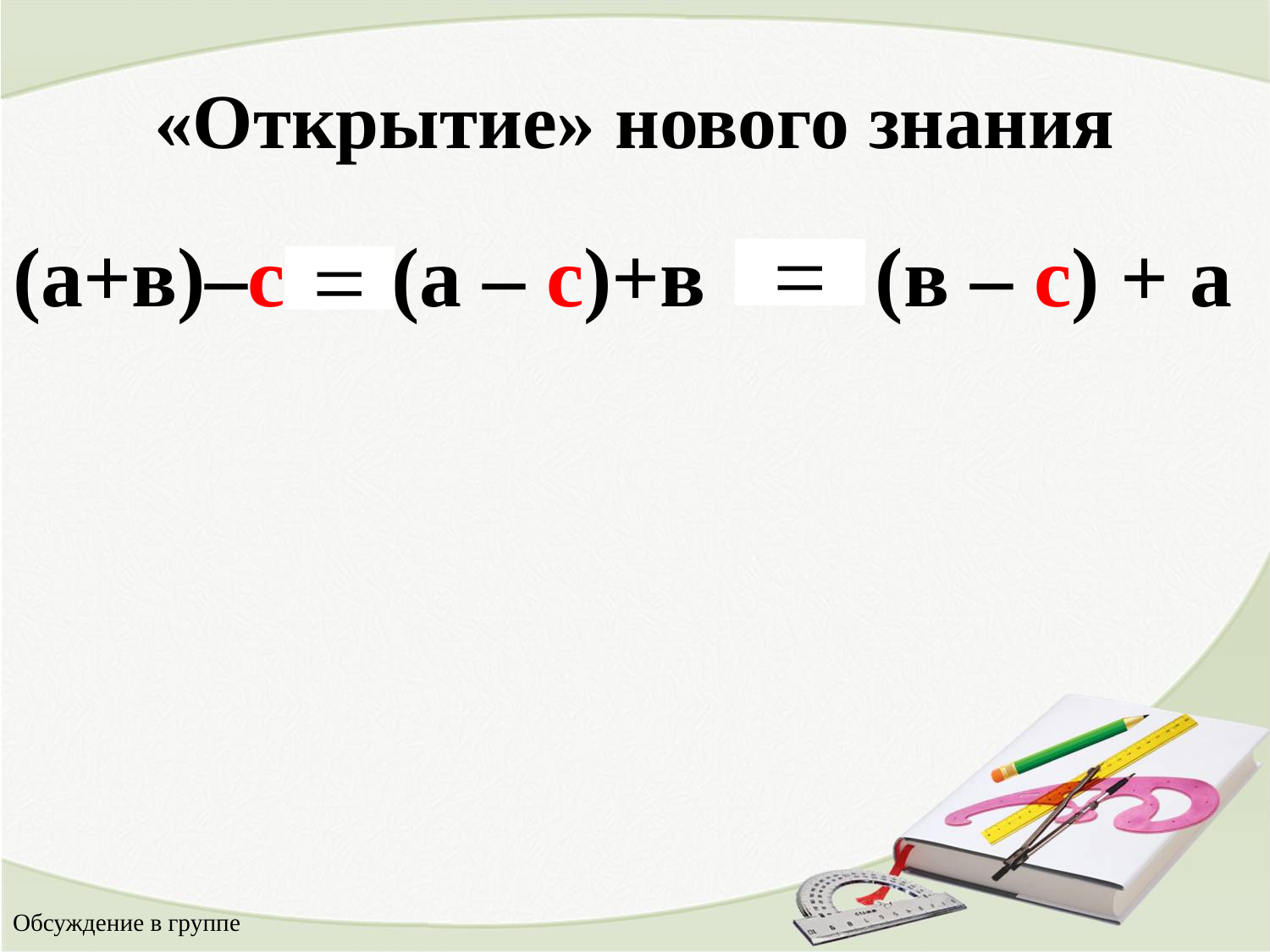

# «Открытие» нового знания
(а+в)–с     (а – с)+в        (в – с) + а

Обсуждение в группе
=
=